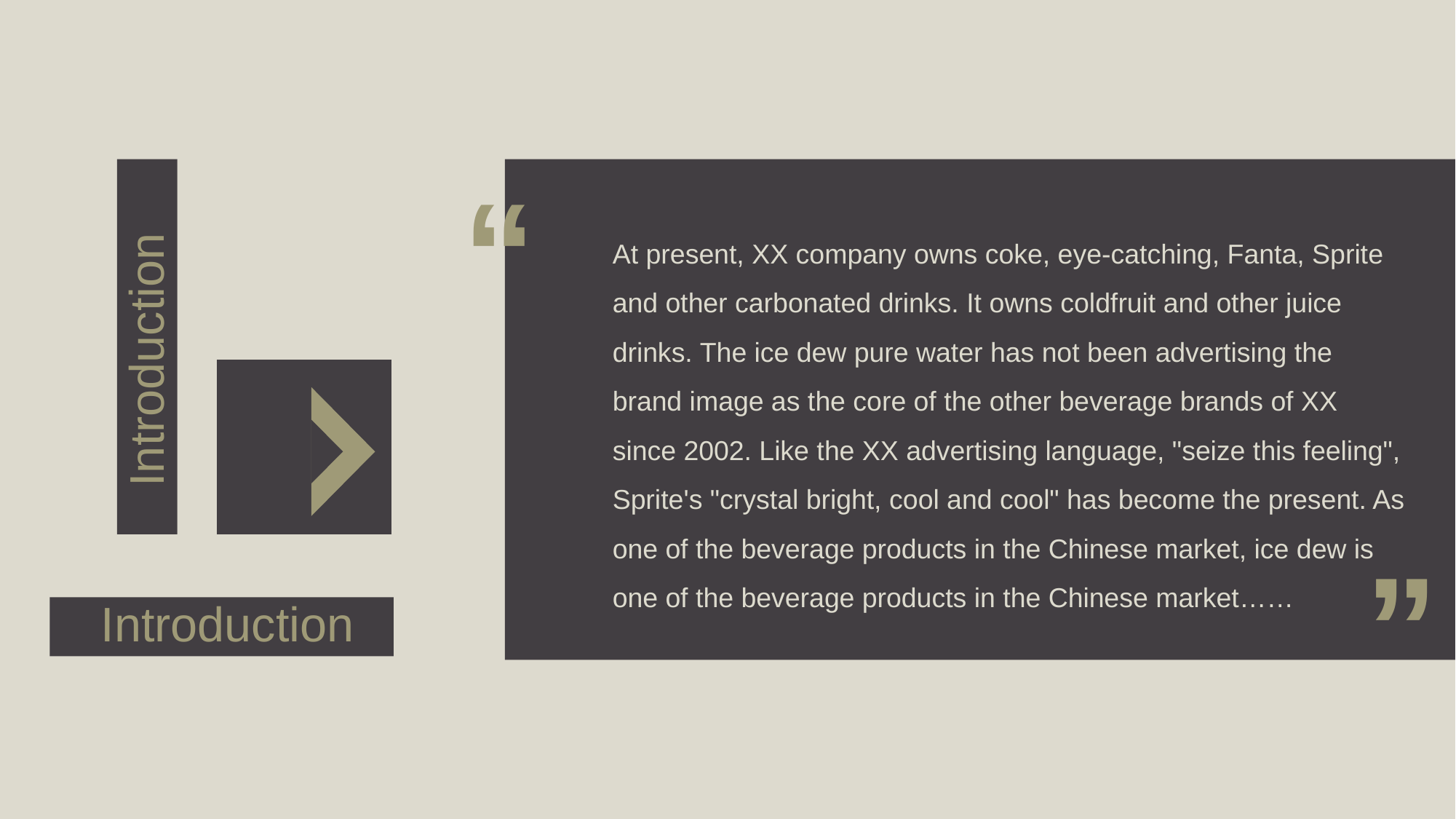

“

At present, XX company owns coke, eye-catching, Fanta, Sprite and other carbonated drinks. It owns coldfruit and other juice drinks. The ice dew pure water has not been advertising the brand image as the core of the other beverage brands of XX since 2002. Like the XX advertising language, "seize this feeling", Sprite's "crystal bright, cool and cool" has become the present. As one of the beverage products in the Chinese market, ice dew is one of the beverage products in the Chinese market……
Introduction

”
Introduction